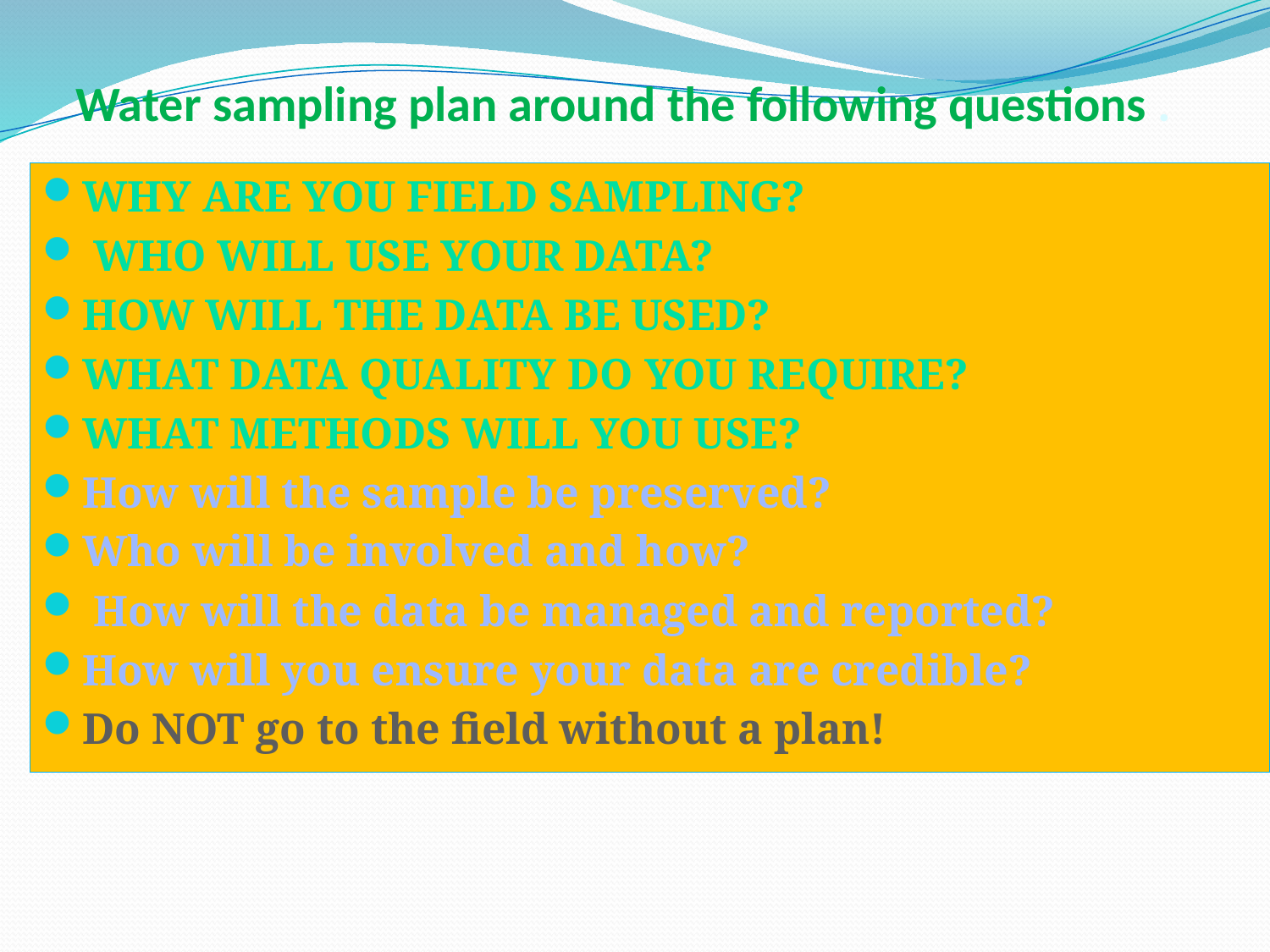

# Water sampling plan around the following questions .
Why are you field sampling?
 Who will use your data?
How will the data be used?
What data quality do you require?
What methods will you use?
How will the sample be preserved?
Who will be involved and how?
 How will the data be managed and reported?
How will you ensure your data are credible?
Do NOT go to the field without a plan!